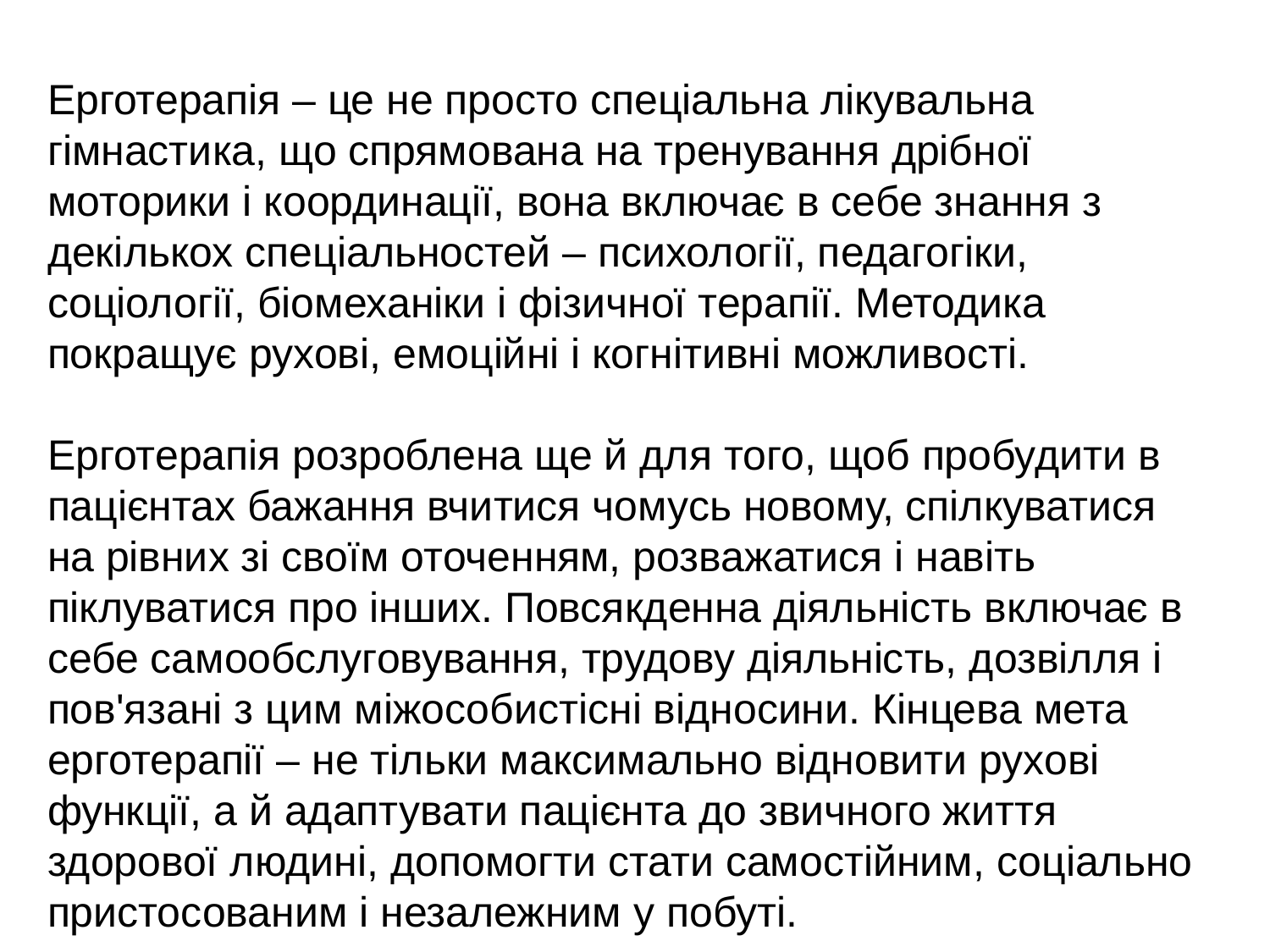

Ерготерапія – це не просто спеціальна лікувальна гімнастика, що спрямована на тренування дрібної моторики і координації, вона включає в себе знання з декількох спеціальностей – психології, педагогіки, соціології, біомеханіки і фізичної терапії. Методика покращує рухові, емоційні і когнітивні можливості.

Ерготерапія розроблена ще й для того, щоб пробудити в пацієнтах бажання вчитися чомусь новому, спілкуватися на рівних зі своїм оточенням, розважатися і навіть піклуватися про інших. Повсякденна діяльність включає в себе самообслуговування, трудову діяльність, дозвілля і пов'язані з цим міжособистісні відносини. Кінцева мета ерготерапії – не тільки максимально відновити рухові функції, а й адаптувати пацієнта до звичного життя здорової людині, допомогти стати самостійним, соціально пристосованим і незалежним у побуті.